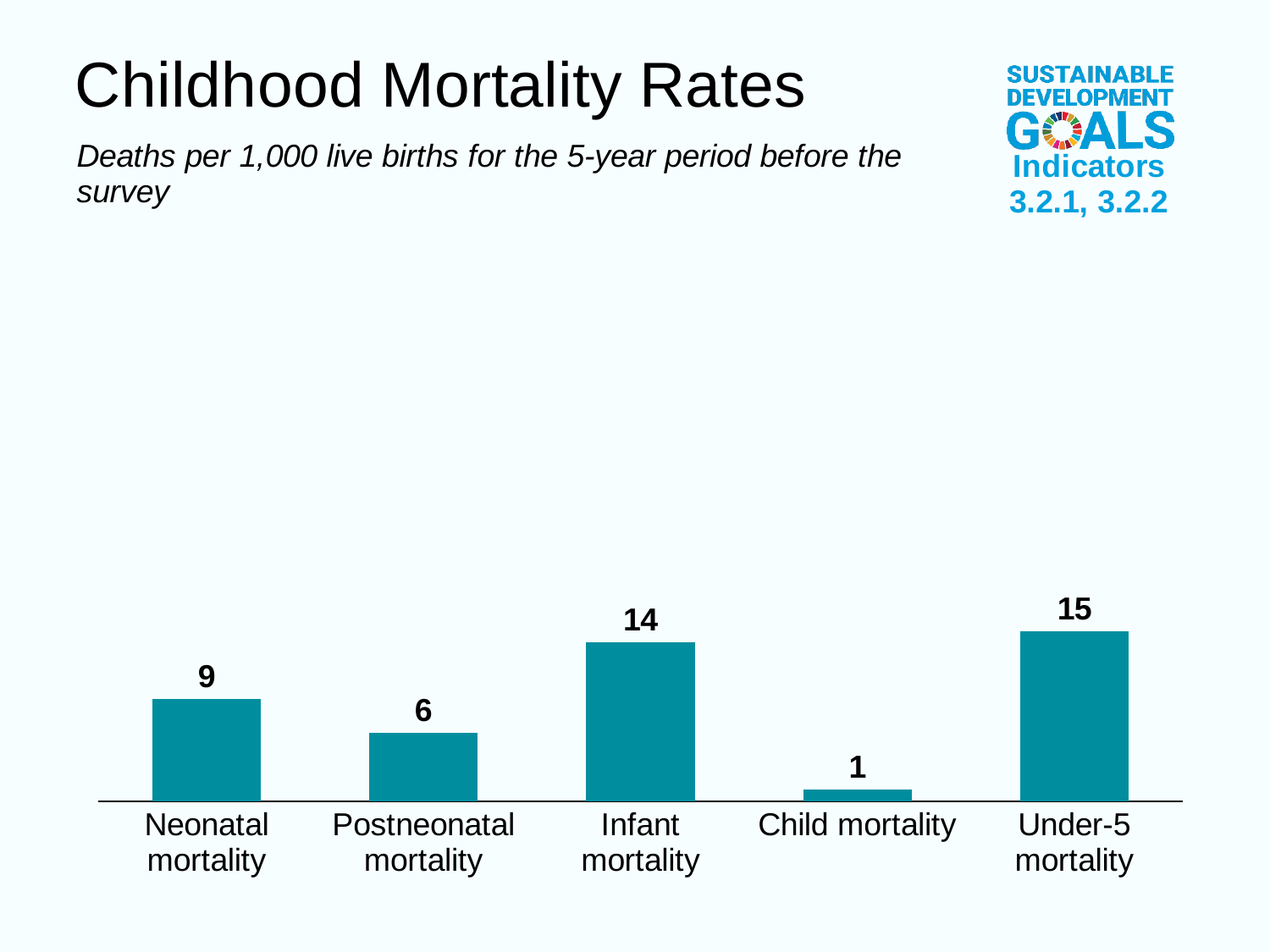

### Chart

| Category | Column1 |
|---|---|
| Neonatal mortality | 9.0 |
| Postneonatal mortality | 6.0 |
| Infant mortality | 14.0 |
| Child mortality | 1.0 |
| Under-5 mortality | 15.0 |